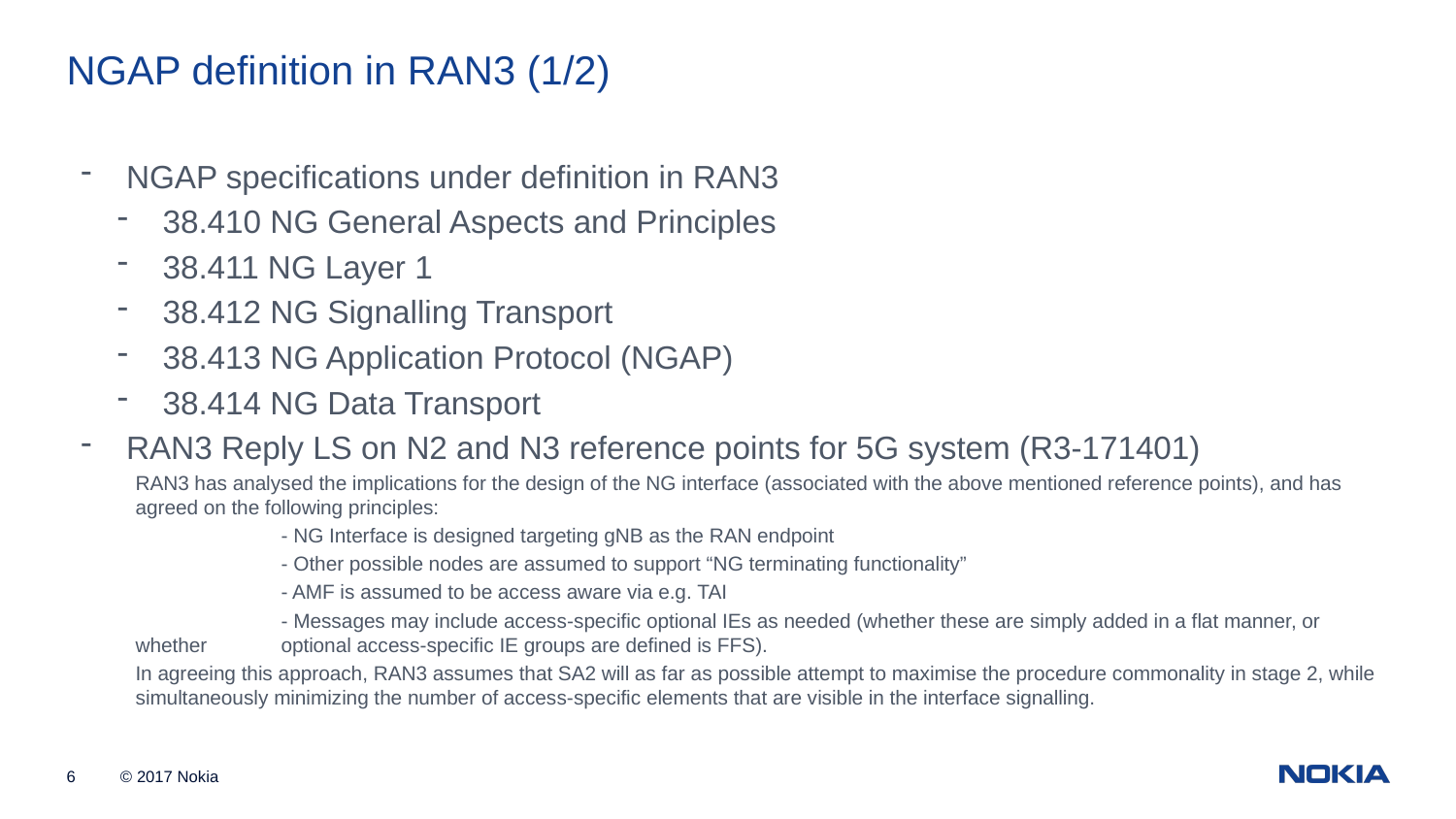

# NGAP definition in RAN3 (1/2)
NGAP specifications under definition in RAN3
38.410 NG General Aspects and Principles
38.411 NG Layer 1
38.412 NG Signalling Transport
38.413 NG Application Protocol (NGAP)
38.414 NG Data Transport
RAN3 Reply LS on N2 and N3 reference points for 5G system (R3-171401)
	RAN3 has analysed the implications for the design of the NG interface (associated with the above mentioned reference points), and has agreed on the following principles:
 		- NG Interface is designed targeting gNB as the RAN endpoint
		- Other possible nodes are assumed to support “NG terminating functionality”
		- AMF is assumed to be access aware via e.g. TAI
		- Messages may include access-specific optional IEs as needed (whether these are simply added in a flat manner, or whether 	optional access-specific IE groups are defined is FFS).
 	In agreeing this approach, RAN3 assumes that SA2 will as far as possible attempt to maximise the procedure commonality in stage 2, while simultaneously minimizing the number of access-specific elements that are visible in the interface signalling.